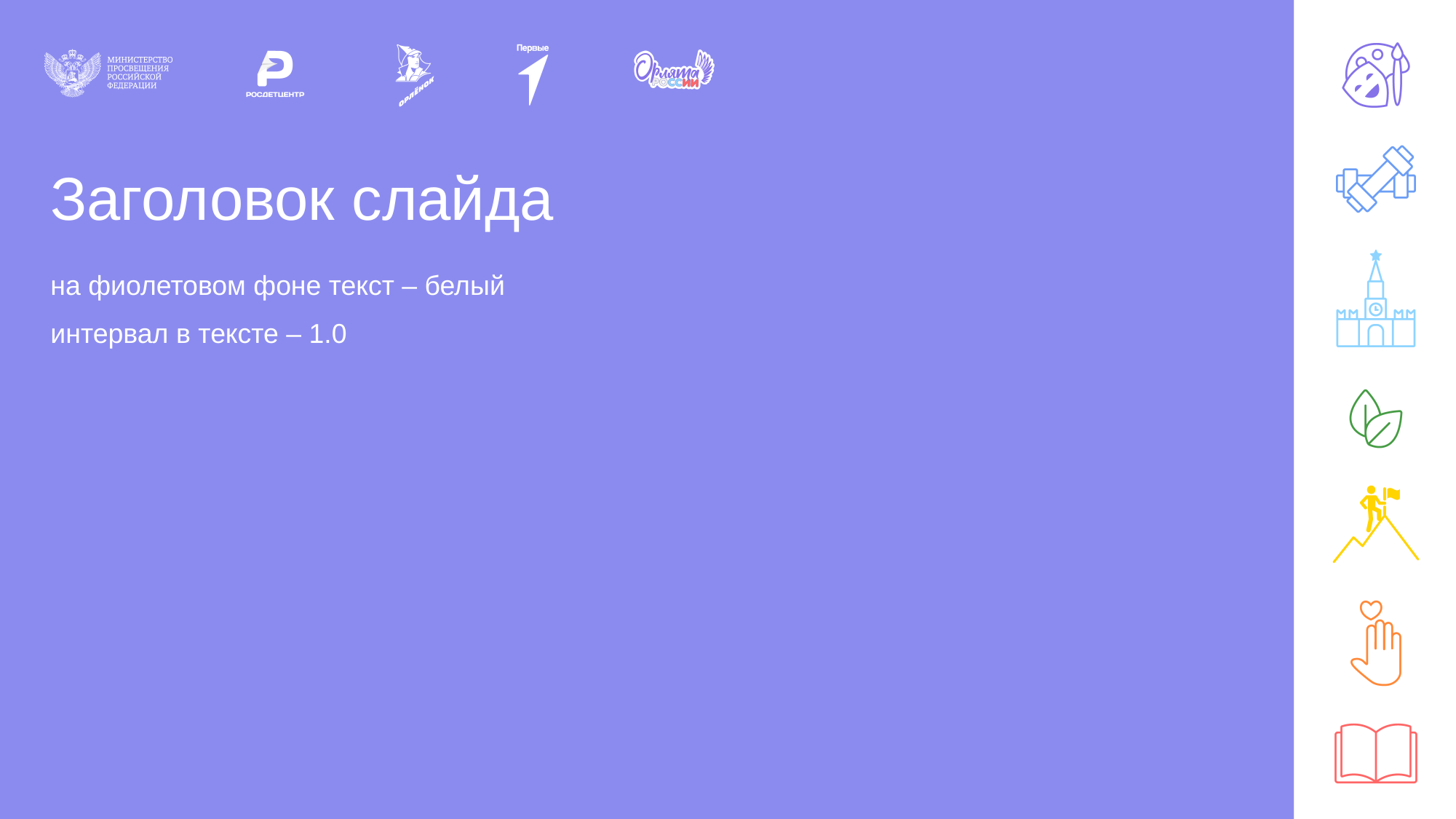

Заголовок слайда
на фиолетовом фоне текст – белый
интервал в тексте – 1.0